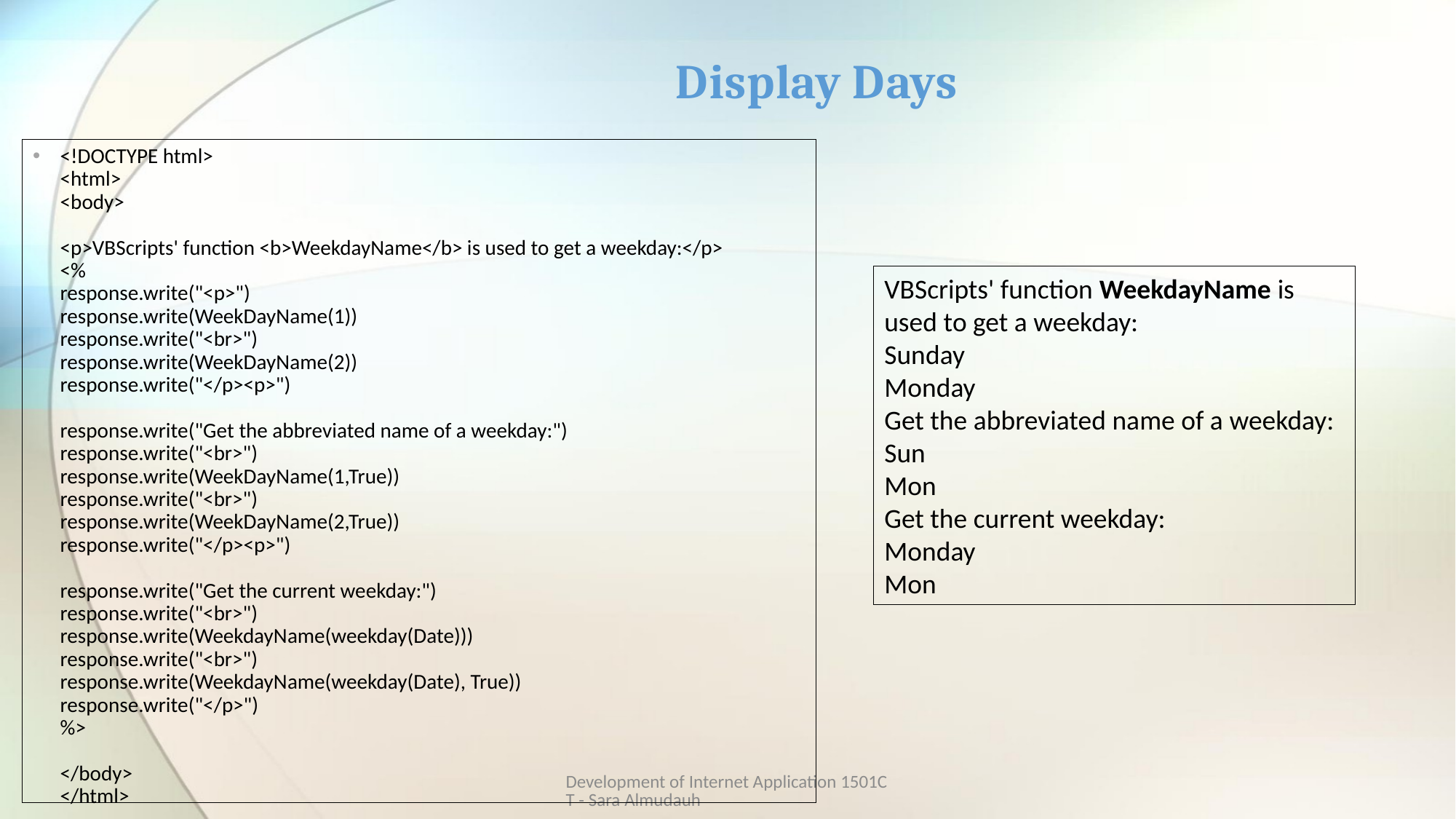

# Display Days
<!DOCTYPE html>
<html>
<body>
<p>VBScripts' function <b>WeekdayName</b> is used to get a weekday:</p>
<%
response.write("<p>")
response.write(WeekDayName(1))
response.write("<br>")
response.write(WeekDayName(2))
response.write("</p><p>")
response.write("Get the abbreviated name of a weekday:")
response.write("<br>")
response.write(WeekDayName(1,True))
response.write("<br>")
response.write(WeekDayName(2,True))
response.write("</p><p>")
response.write("Get the current weekday:")
response.write("<br>")
response.write(WeekdayName(weekday(Date)))
response.write("<br>")
response.write(WeekdayName(weekday(Date), True))
response.write("</p>")
%>
</body>
</html>
VBScripts' function WeekdayName is used to get a weekday:
Sunday
Monday
Get the abbreviated name of a weekday:
Sun
Mon
Get the current weekday:
Monday
Mon
Development of Internet Application 1501CT - Sara Almudauh